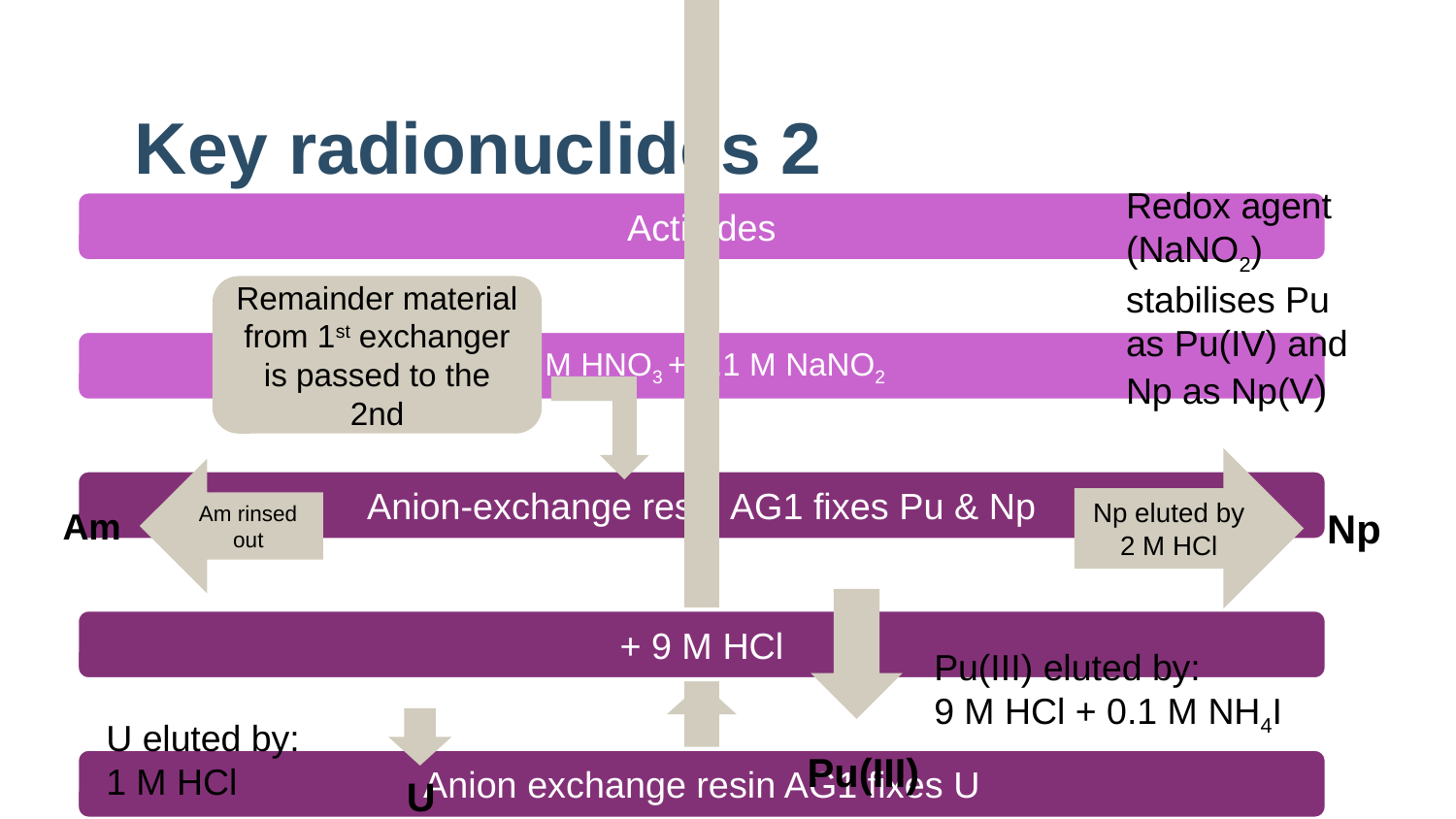

# Key radionuclides 2
Redox agent (NaNO2) stabilises Pu as Pu(IV) and Np as Np(V)
Actinides
8 M HNO3 + 0.1 M NaNO2
Anion-exchange resin AG1 fixes Pu & Np
8 M HNO3 + 0.1 M NaNO2
+ 9 M HCl
Anion exchange resin AG1 fixes U
Remainder material from 1st exchanger is passed to the 2nd

Np eluted by 2 M HCl
Am rinsed out
Am
Np

Pu(III) eluted by:
9 M HCl + 0.1 M NH4I

U eluted by:
1 M HCl
Pu(III)
U